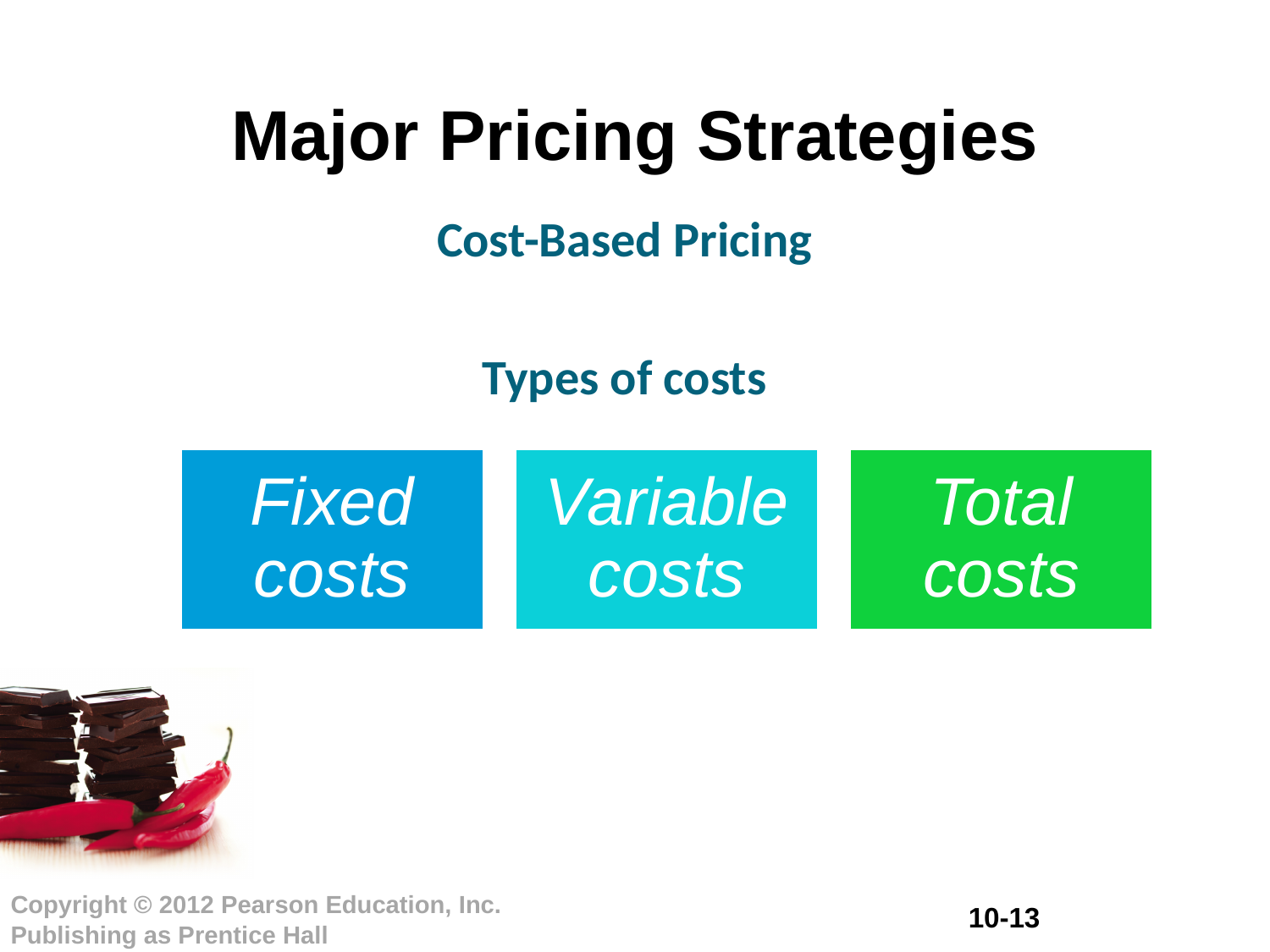

# Major Pricing Strategies
Cost-Based Pricing

Types of costs
Fixed costs
Variable costs
Total costs